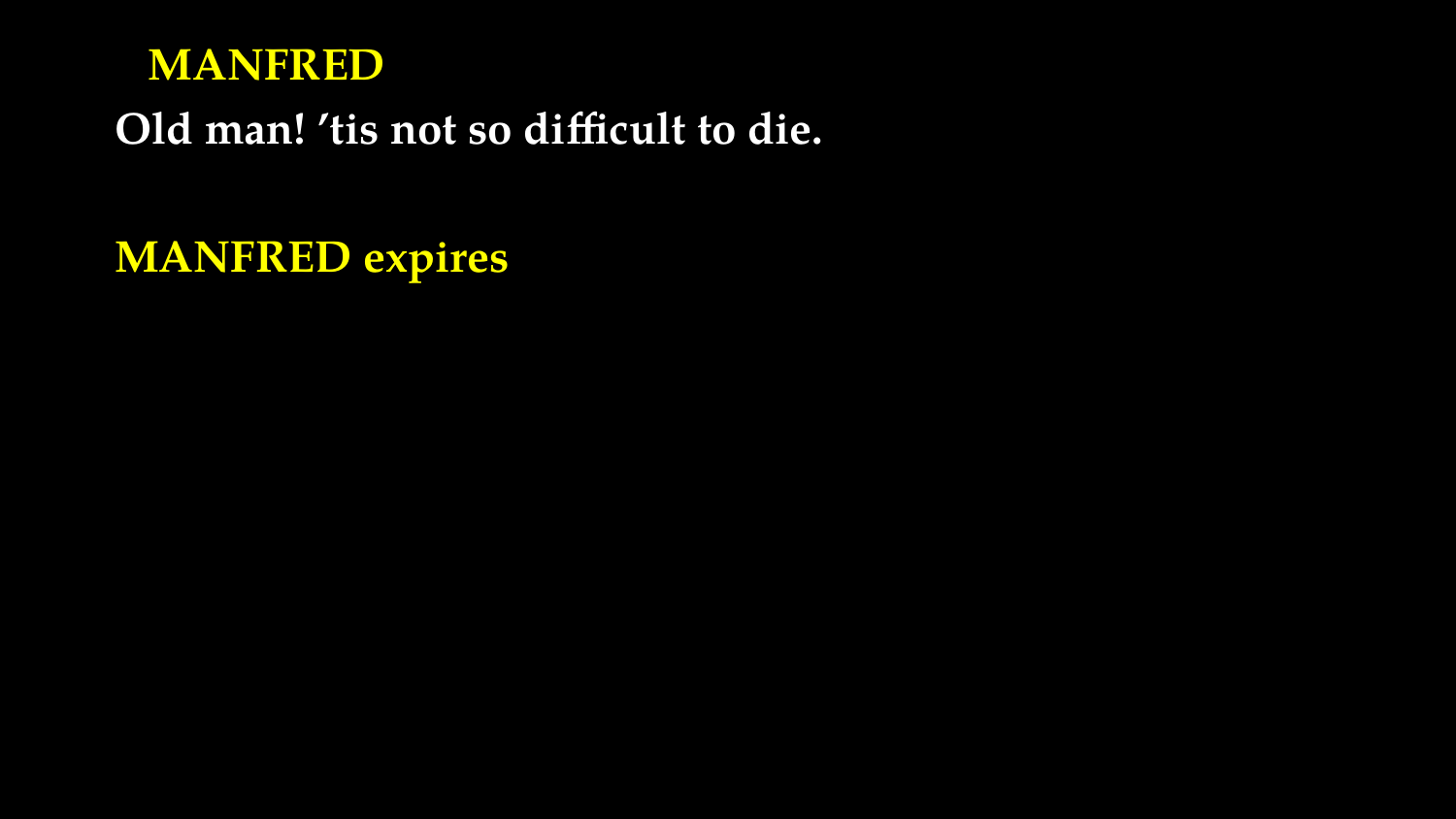

# Manfred Old man! ’tis not so difficult to die. MANFRED expires